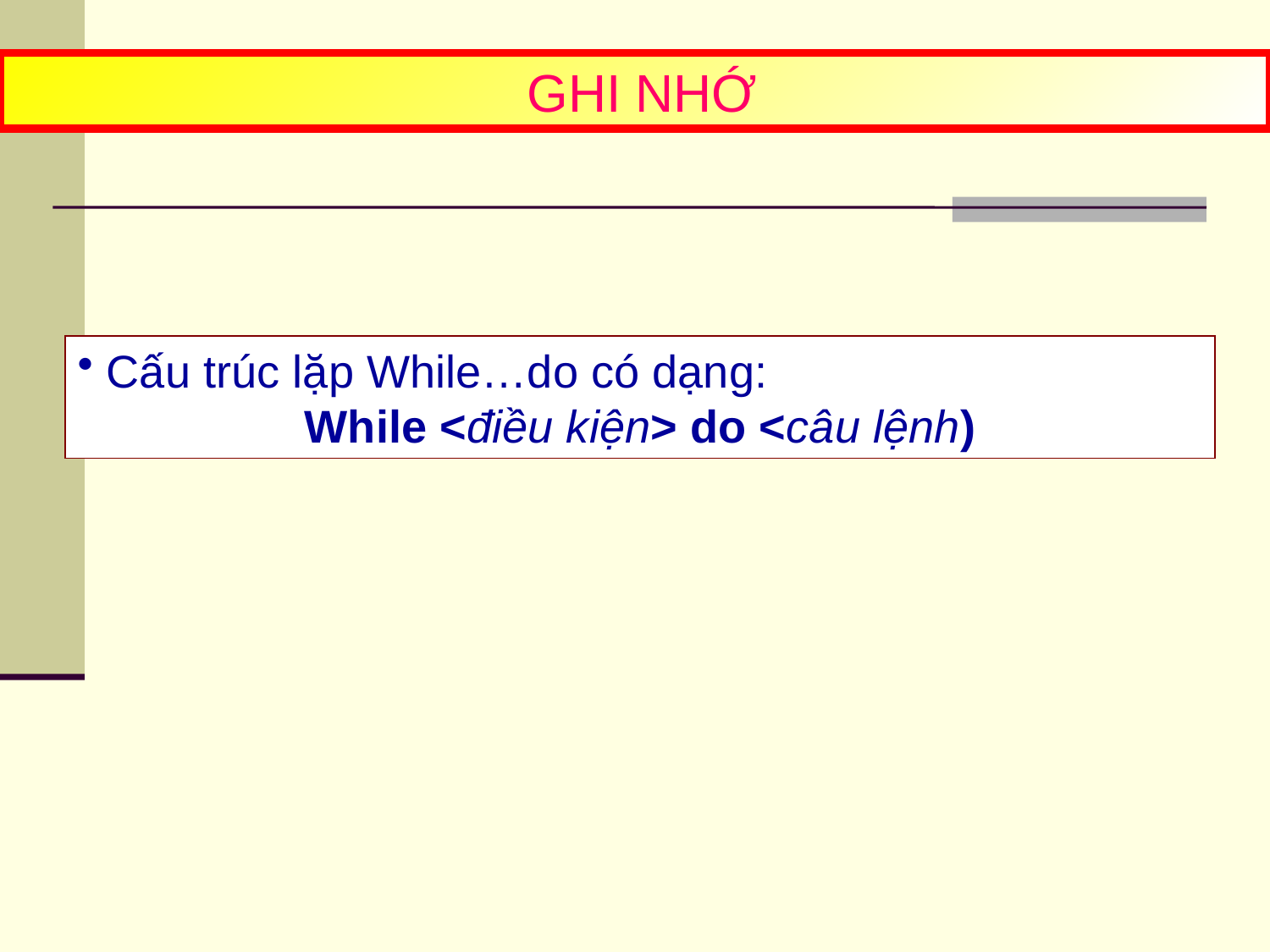

GHI NHỚ
 Cấu trúc lặp While…do có dạng:
While <điều kiện> do <câu lệnh)